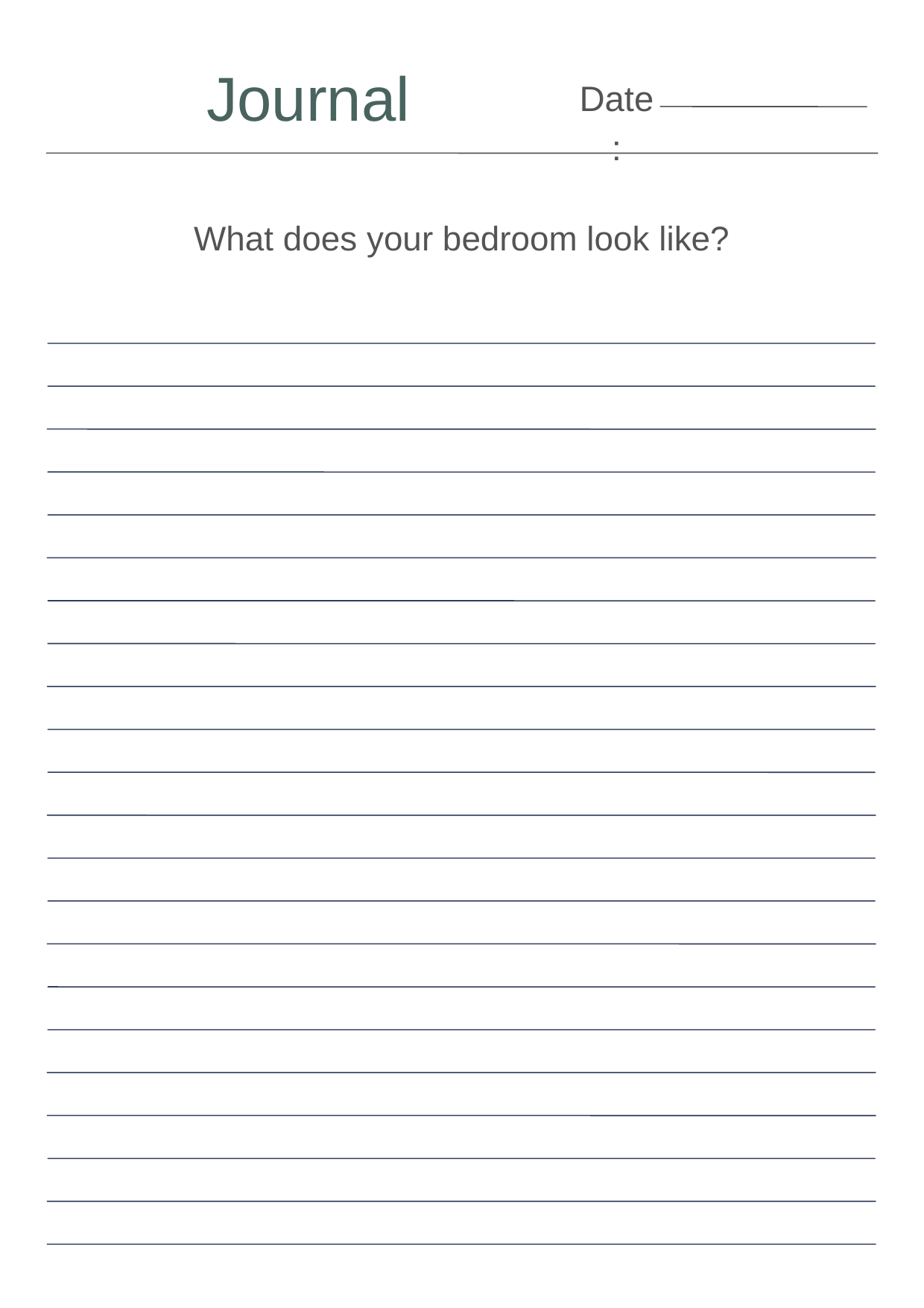

Journal
Date:

What does your bedroom look like?